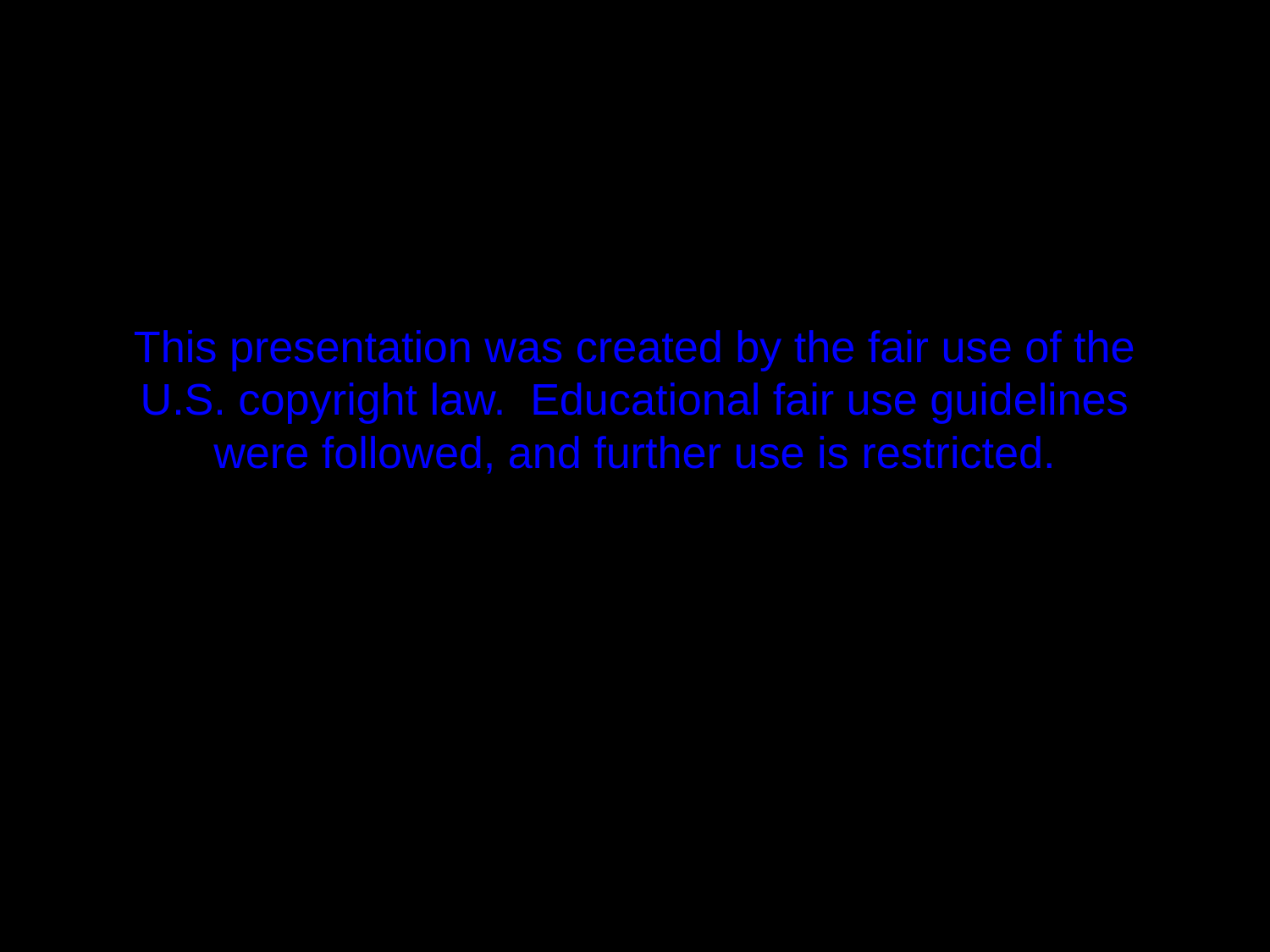

# This presentation was created by the fair use of the U.S. copyright law.  Educational fair use guidelines were followed, and further use is restricted.